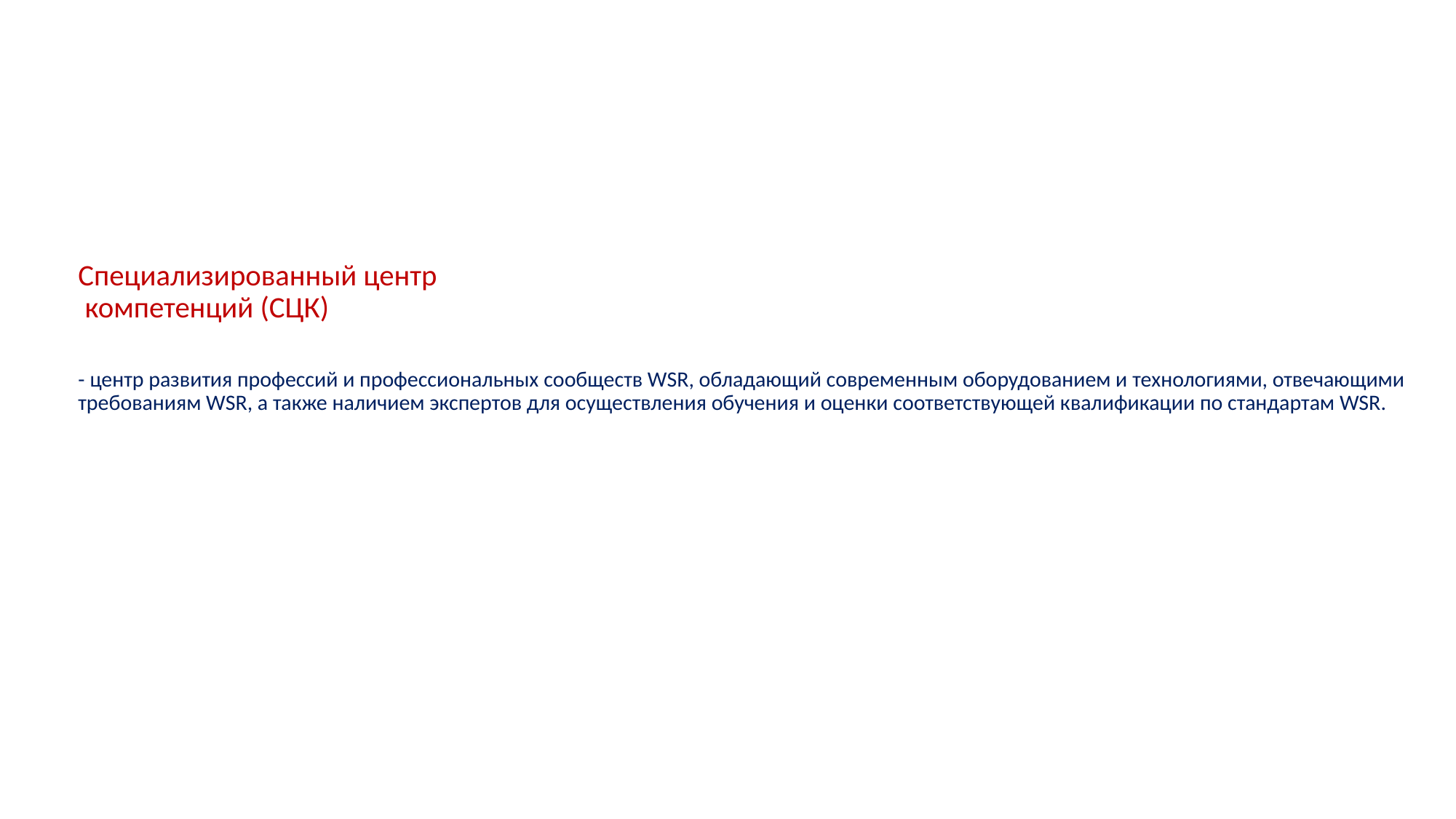

# Специализированный центр компетенций (СЦК) - центр развития профессий и профессиональных сообществ WSR, обладающий современным оборудованием и технологиями, отвечающими требованиям WSR, а также наличием экспертов для осуществления обучения и оценки соответствующей квалификации по стандартам WSR.